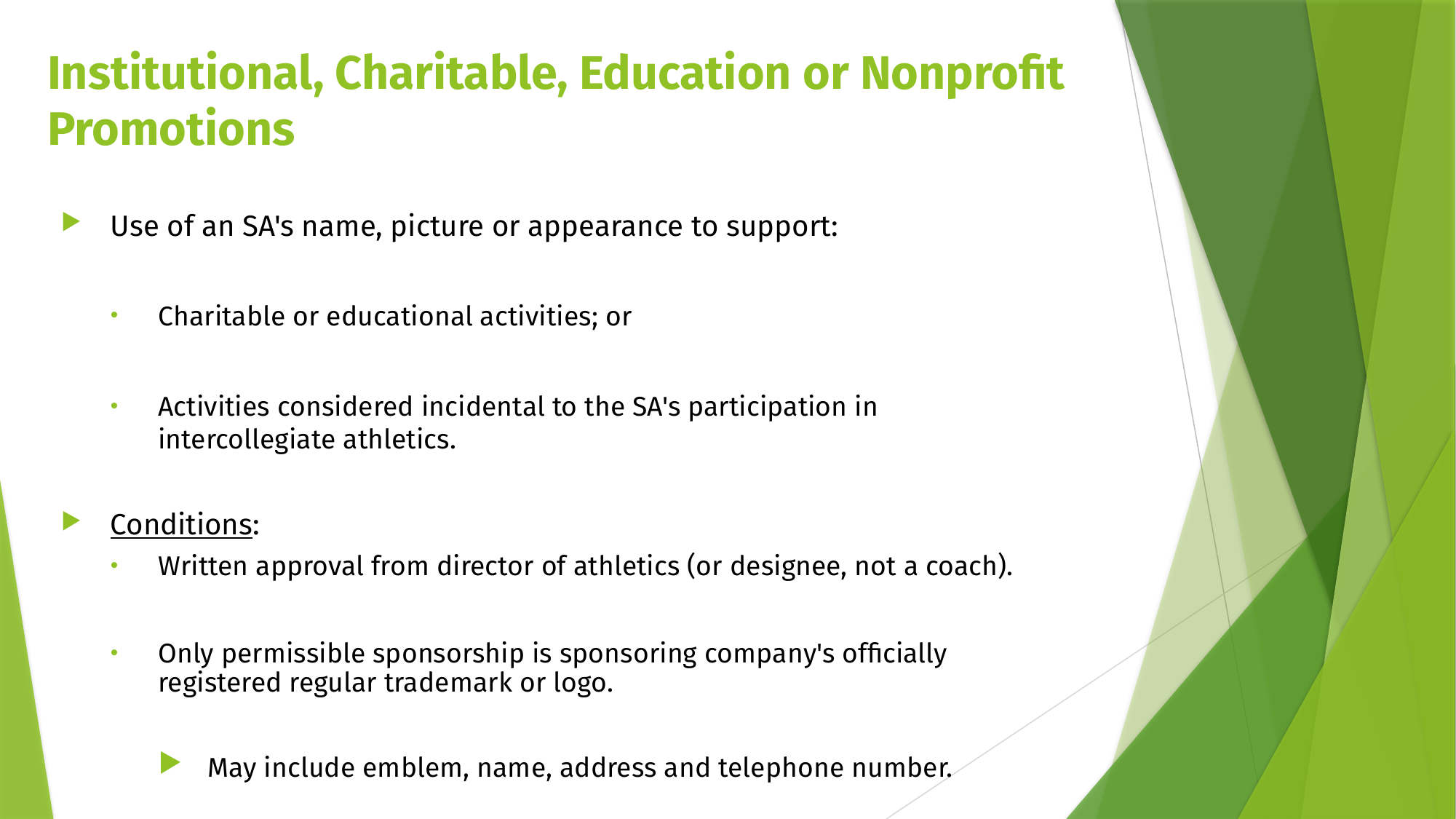

# Institutional, Charitable, Education or Nonprofit Promotions
Use of an SA's name, picture or appearance to support:

Charitable or educational activities; or

Activities considered incidental to the SA's participation in intercollegiate athletics.

Conditions:
Written approval from director of athletics (or designee, not a coach).

Only permissible sponsorship is sponsoring company's officially registered regular trademark or logo.

May include emblem, name, address and telephone number.